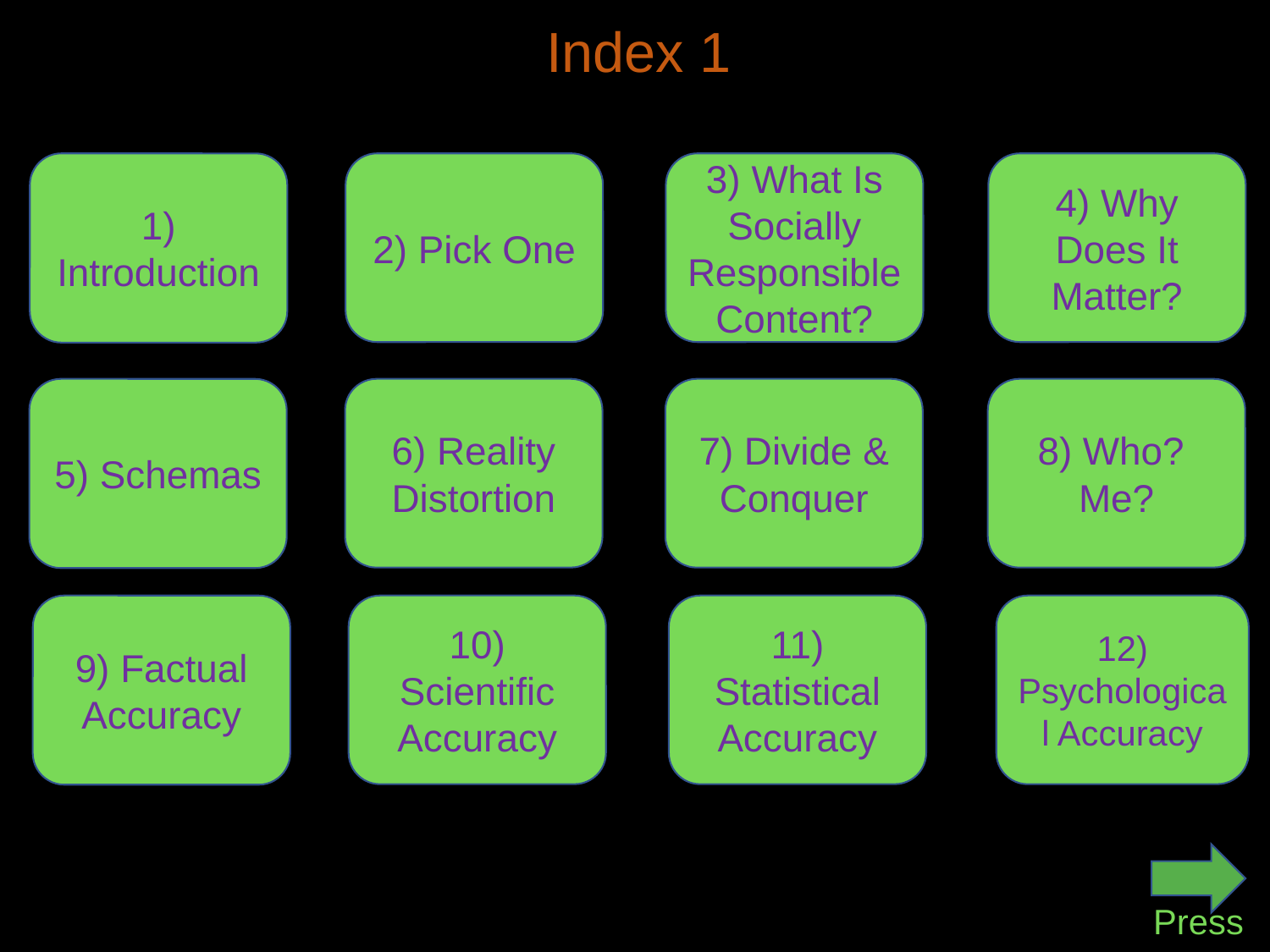

Index 1
3) What Is Socially Responsible Content?
4) Why Does It Matter?
1) Introduction
2) Pick One
7) Divide & Conquer
8) Who?  Me?
5) Schemas
6) Reality Distortion
11) Statistical Accuracy
12) Psychological Accuracy
9) Factual Accuracy
10) Scientific Accuracy

Press  B